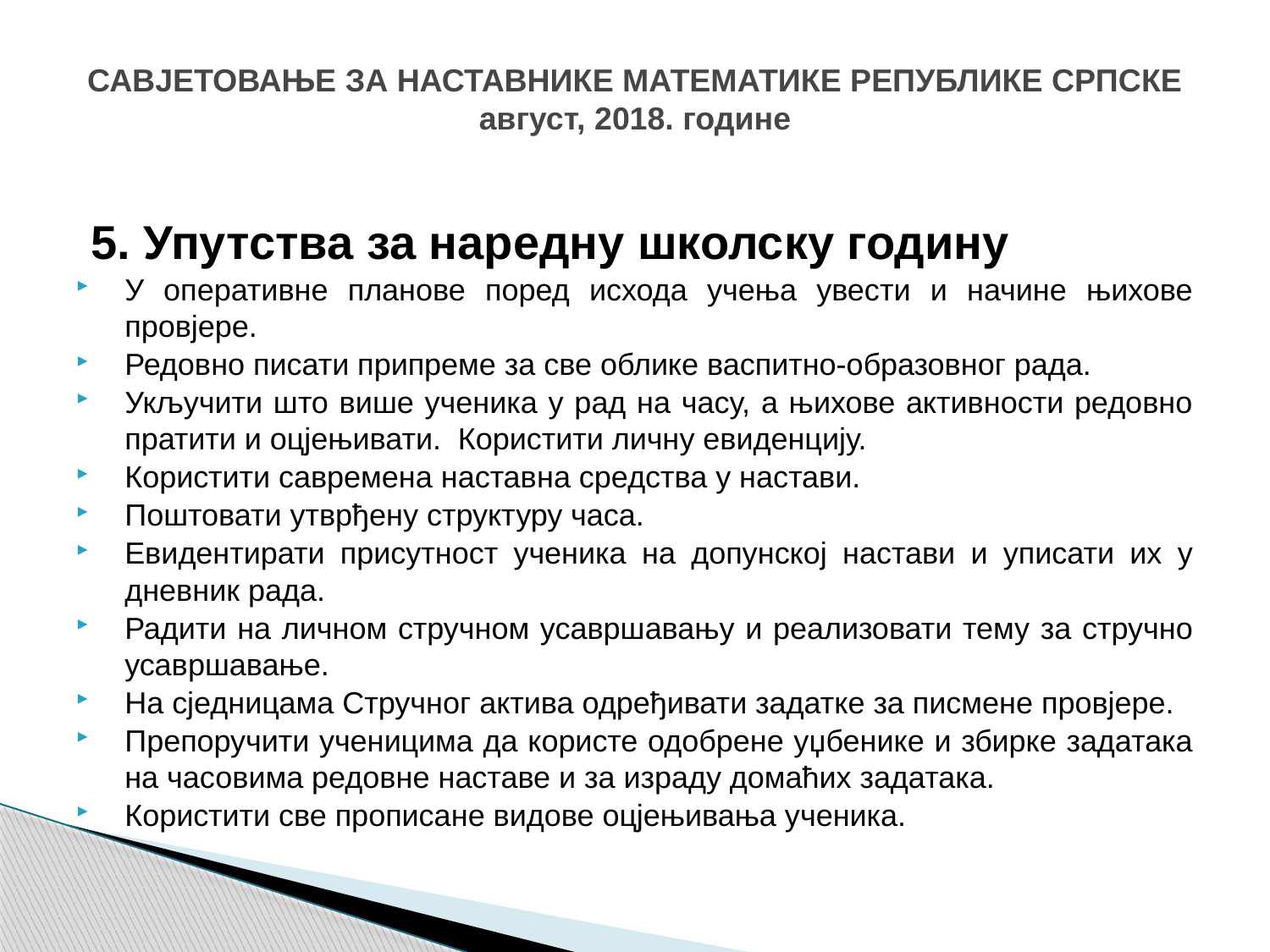

# САВJЕТОВАЊЕ ЗА НАСТАВНИКЕ МАТЕМАТИКЕ РЕПУБЛИКЕ СРПСКЕ август, 2018. године
5. Упутства за наредну школску годину
У оперативне планове поред исхода учења увести и начине њихове провјере.
Редовно писати припреме за све облике васпитно-образовног рада.
Укључити што више ученика у рад на часу, а њихове активности редовно пратити и оцјењивати.  Користити личну евиденцију.
Користити савремена наставна средства у настави.
Поштовати утврђену структуру часа.
Евидентирати присутност ученика на допунској настави и уписати их у дневник рада.
Радити на личном стручном усавршавању и реализовати тему за стручно усавршавање.
На сједницама Стручног актива одређивати задатке за писмене провјере.
Препоручити ученицима да користе одобрене уџбенике и збирке задатака на часовима редовне наставе и за израду домаћих задатака.
Користити све прописане видове оцјењивања ученика.